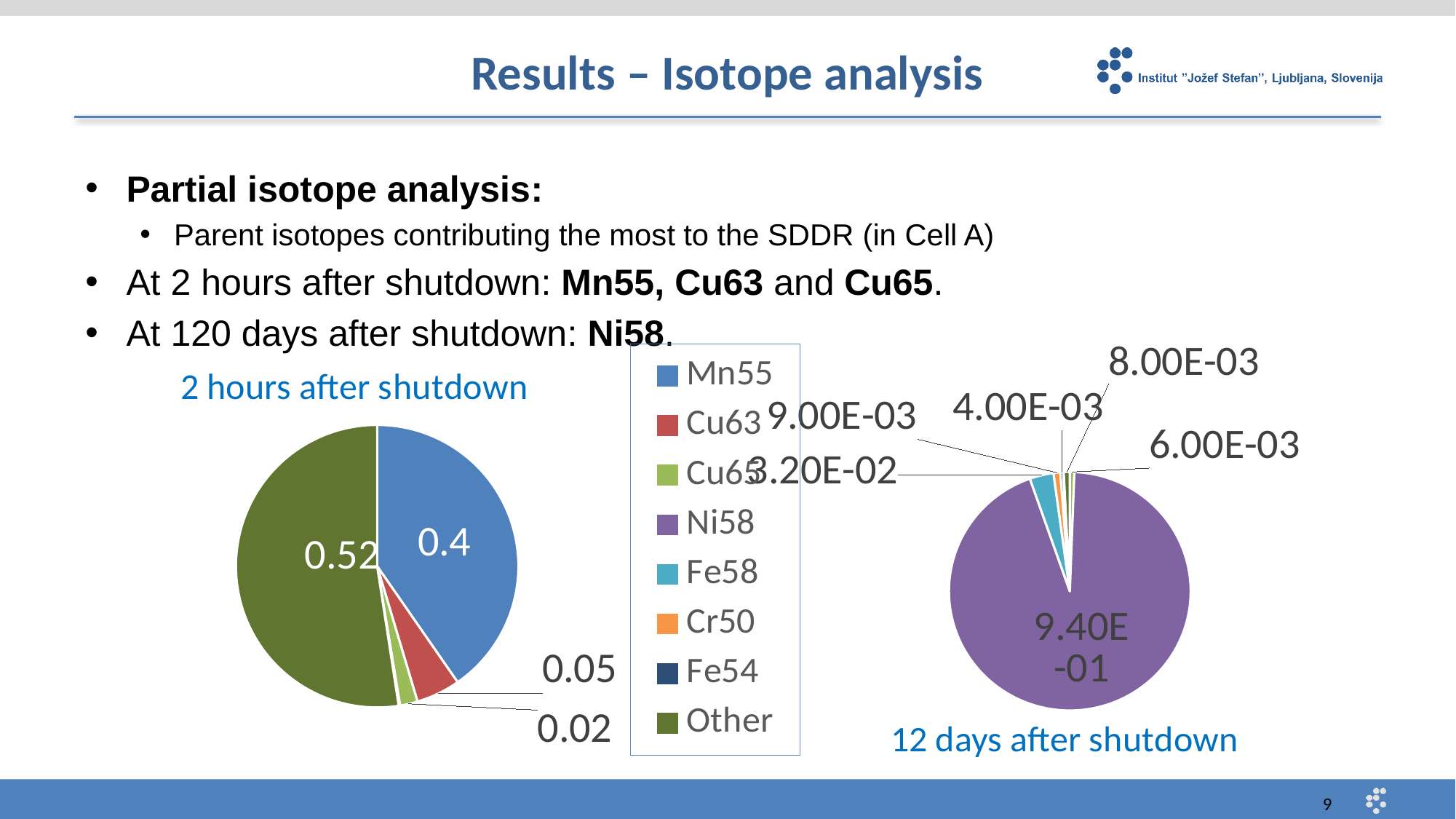

# Results – Isotope analysis
Partial isotope analysis:
Parent isotopes contributing the most to the SDDR (in Cell A)
At 2 hours after shutdown: Mn55, Cu63 and Cu65.
At 120 days after shutdown: Ni58.

### Chart: 2 hours after shutdown

| Category | Sales |
|---|---|
| Mn55 | 0.4 |
| Cu63 | 0.05 |
| Cu65 | 0.02 |
| Ni58 | 0.001493201 |
| Fe58 | 5.14142e-05 |
| Cr50 | 1.64872e-05 |
| Fe54 | 5.34149e-06 |
| Ba132 | 9.19999e-07 |
| Other | 0.52 |

### Chart: 12 days after shutdown

| Category | Sales |
|---|---|
| Mn55 | 9.34303e-12 |
| Cu63 | 6.44441e-13 |
| Cu65 | 0.006 |
| Ni58 | 0.94 |
| Fe58 | 0.032 |
| Cr50 | 0.009 |
| Fe54 | 0.004 |
| Ba132 | 0.000605563 |
| Other | 0.008 |
9